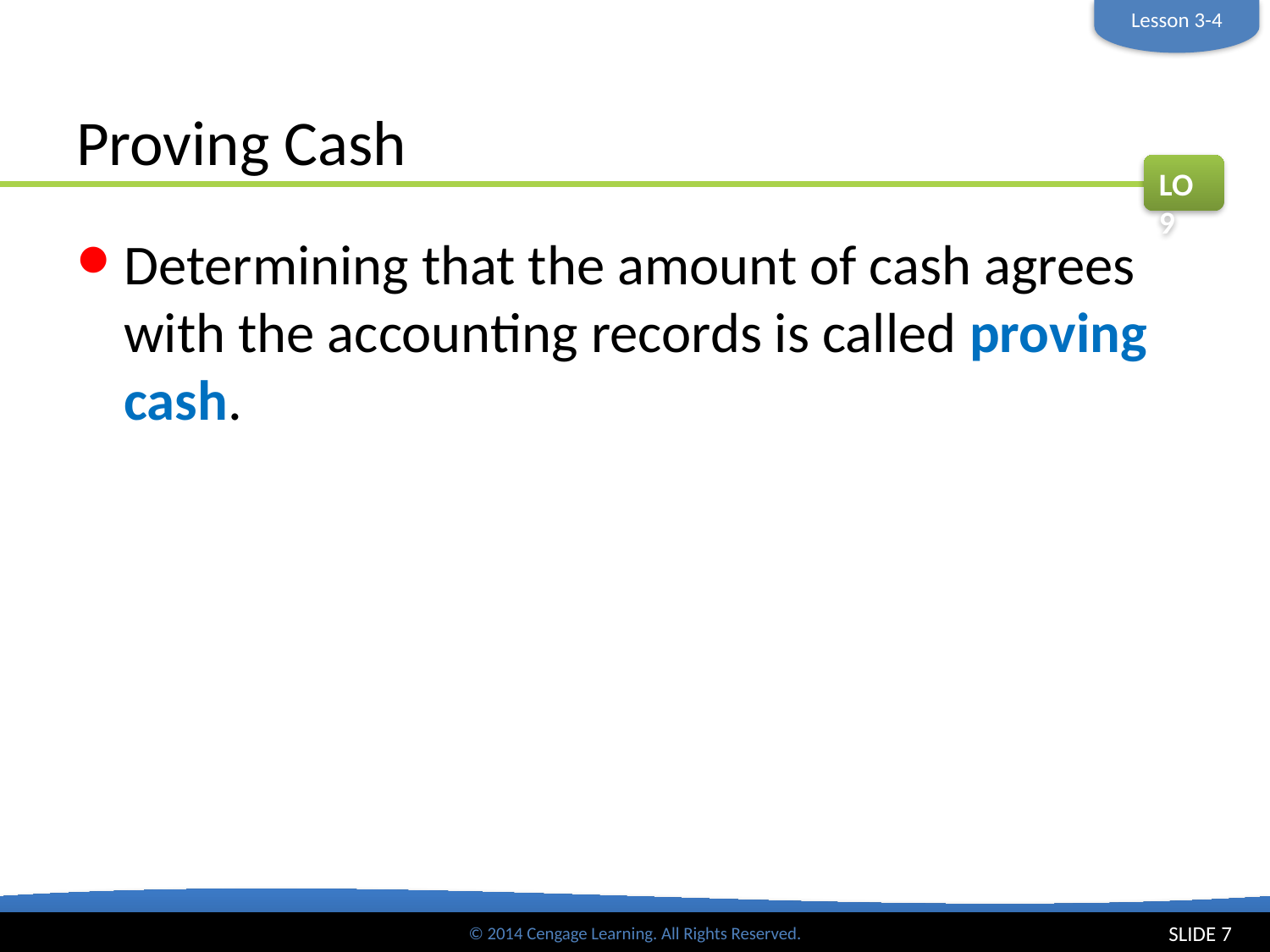

Lesson 3-4

# Proving Cash
LO9
Determining that the amount of cash agrees with the accounting records is called proving cash.
SLIDE 7